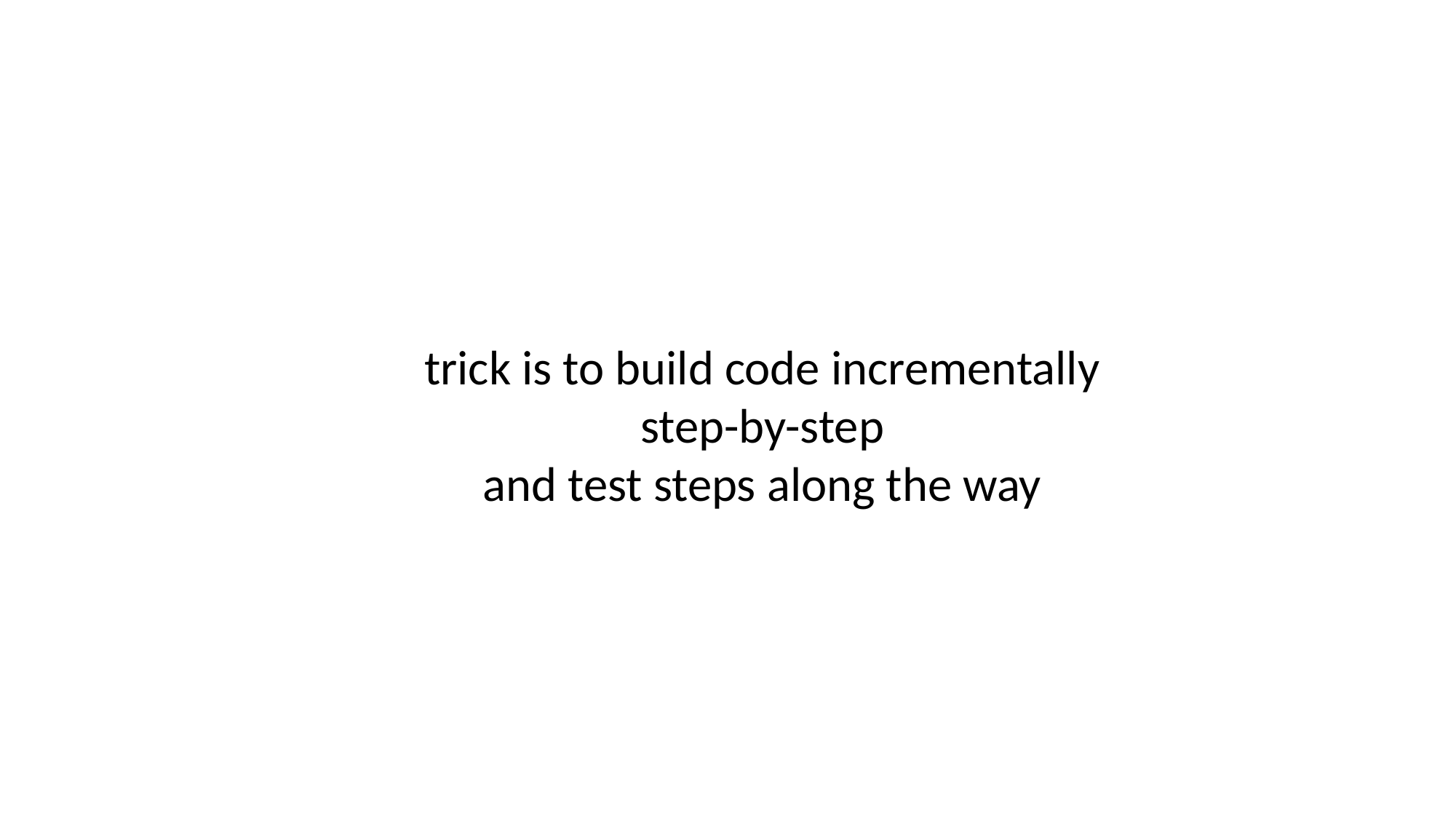

trick is to build code incrementally
step-by-step
and test steps along the way